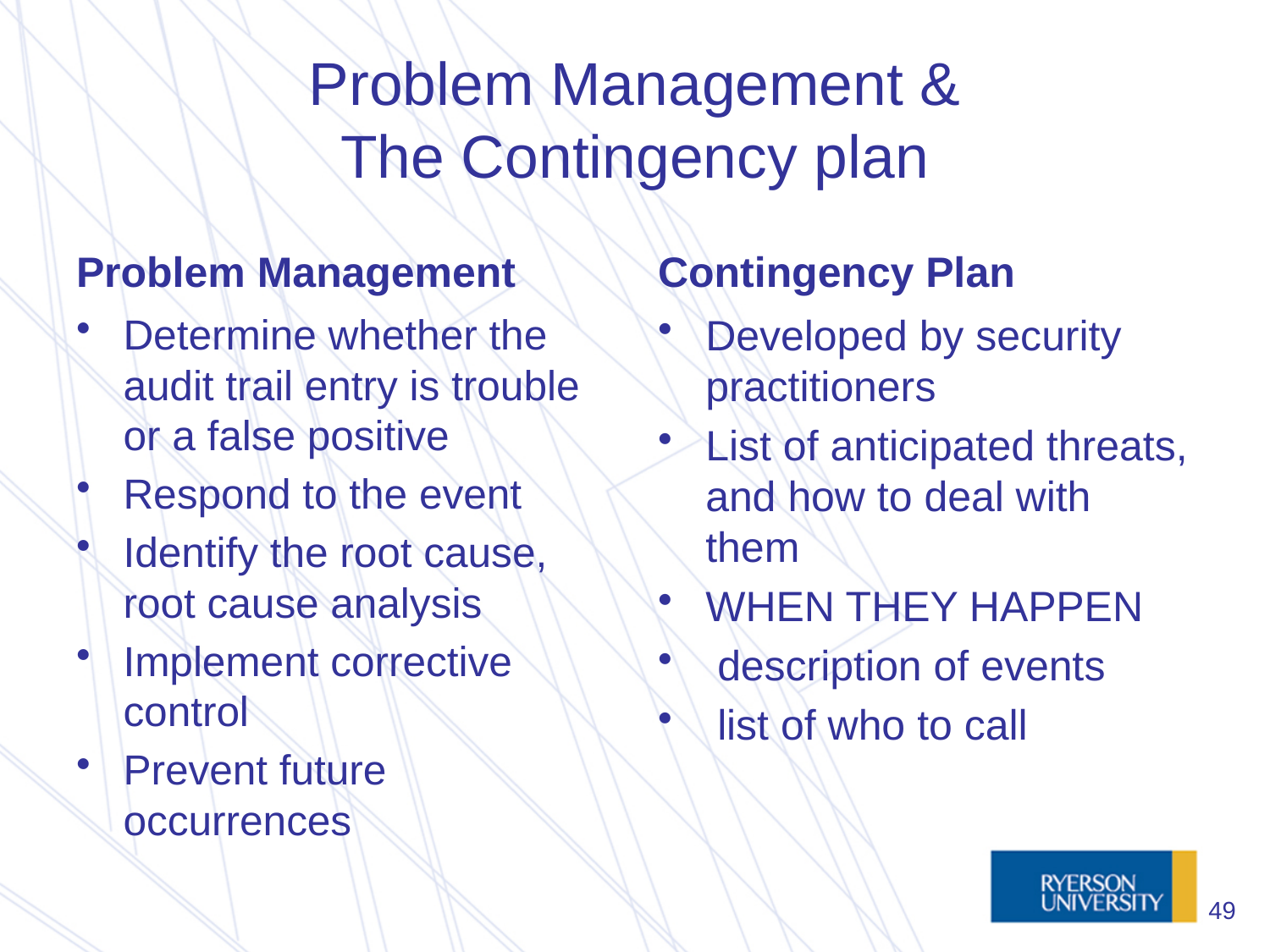

# Problem Management & The Contingency plan
Problem Management
Contingency Plan
Determine whether the audit trail entry is trouble or a false positive
Respond to the event
Identify the root cause, root cause analysis
Implement corrective control
Prevent future occurrences

Developed by security practitioners
List of anticipated threats, and how to deal with them
WHEN THEY HAPPEN
 description of events
 list of who to call

49